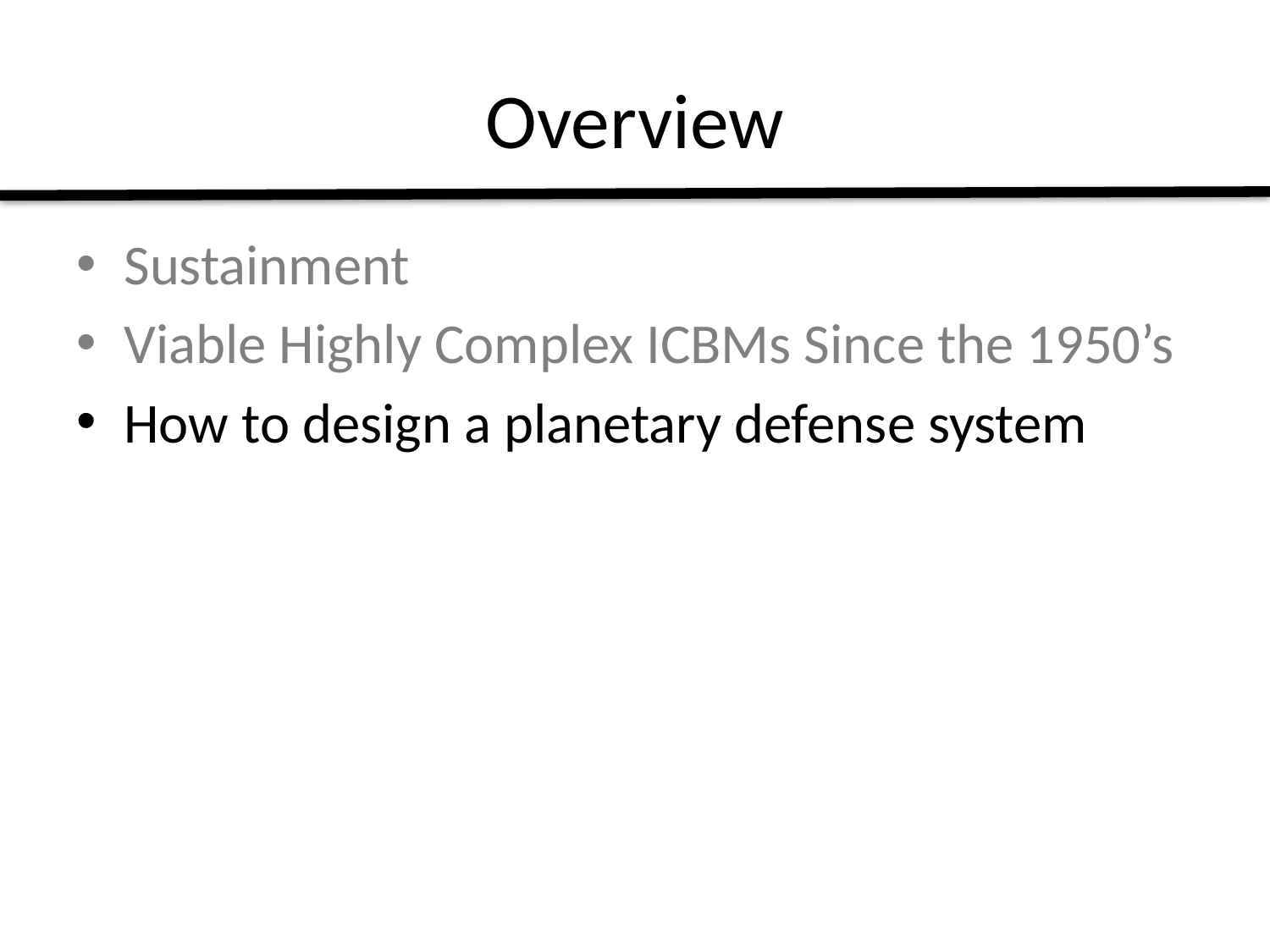

# Overview
Sustainment
Viable Highly Complex ICBMs Since the 1950’s
How to design a planetary defense system